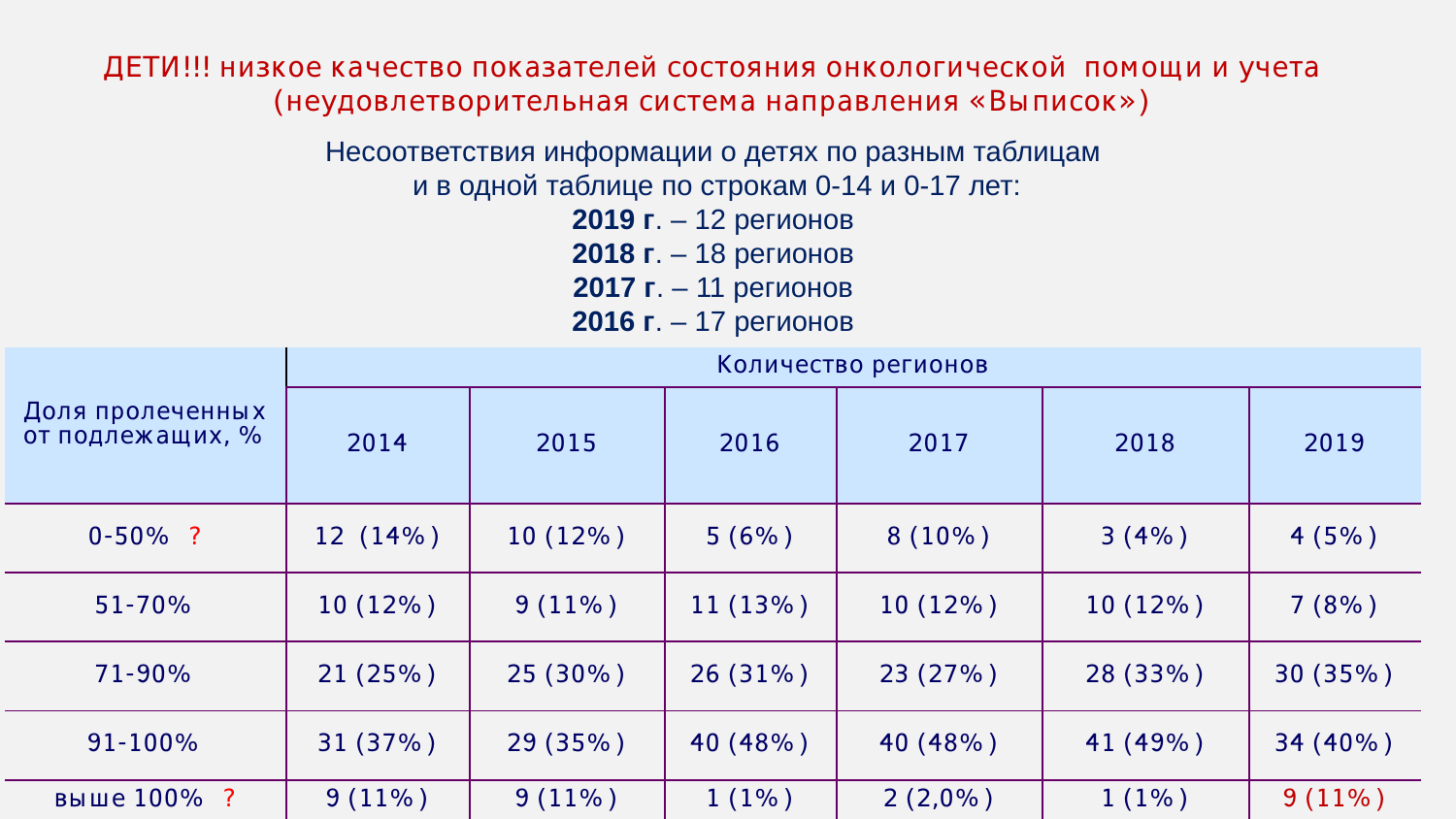

ДЕТИ!!! низкое качество показателей состояния онкологической  помощи и учета (неудовлетворительная система направления «Выписок»)
Несоответствия информации о детях по разным таблицам
 и в одной таблице по строкам 0-14 и 0-17 лет:
2019 г. – 12 регионов
2018 г. – 18 регионов
2017 г. – 11 регионов
2016 г. – 17 регионов
| Доля пролеченных от подлежащих, % | Количество регионов |  |  |  |  |  |
| --- | --- | --- | --- | --- | --- | --- |
|  | 2014 | 2015 | 2016 | 2017 | 2018 | 2019 |
| 0-50% ? | 12 (14%) | 10 (12%) | 5 (6%) | 8 (10%) | 3 (4%) | 4 (5%) |
| 51-70% | 10 (12%) | 9 (11%) | 11 (13%) | 10 (12%) | 10 (12%) | 7 (8%) |
| 71-90% | 21 (25%) | 25 (30%) | 26 (31%) | 23 (27%) | 28 (33%) | 30 (35%) |
| 91-100% | 31 (37%) | 29 (35%) | 40 (48%) | 40 (48%) | 41 (49%) | 34 (40%) |
| выше 100% ? | 9 (11%) | 9 (11%) | 1 (1%) | 2 (2,0%) | 1 (1%) | 9 (11%) |